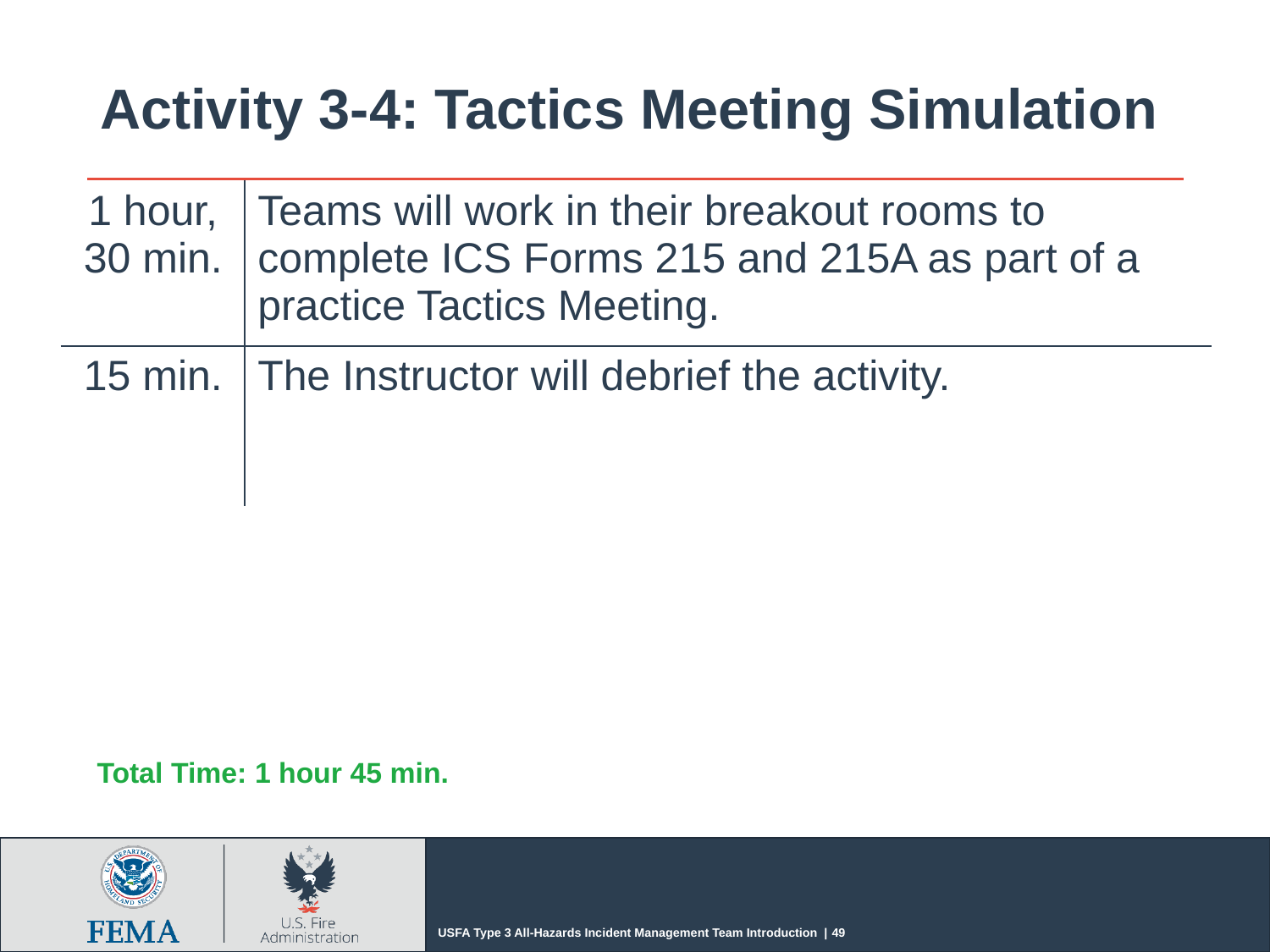

# Activity 3-4: Tactics Meeting Simulation
| 1 hour, 30 min. | Teams will work in their breakout rooms to complete ICS Forms 215 and 215A as part of a practice Tactics Meeting. |
| --- | --- |
| 15 min. | The Instructor will debrief the activity. |
Total Time: 1 hour 45 min.
USFA Type 3 All-Hazards Incident Management Team Introduction  | 49